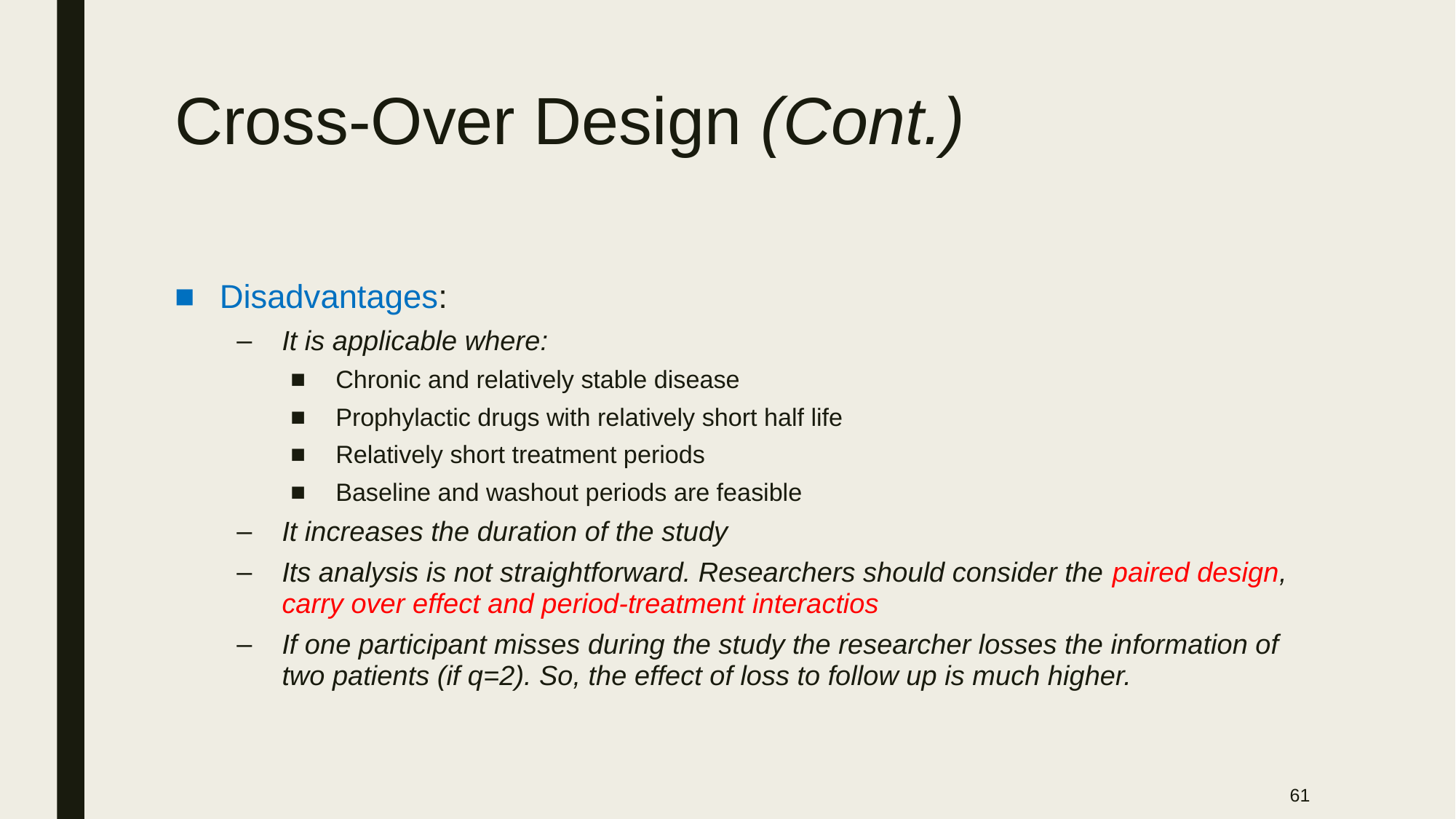

# Cross-Over Design (Cont.)
Disadvantages:
It is applicable where:
Chronic and relatively stable disease
Prophylactic drugs with relatively short half life
Relatively short treatment periods
Baseline and washout periods are feasible
It increases the duration of the study
Its analysis is not straightforward. Researchers should consider the paired design, carry over effect and period-treatment interactios
If one participant misses during the study the researcher losses the information of two patients (if q=2). So, the effect of loss to follow up is much higher.

61